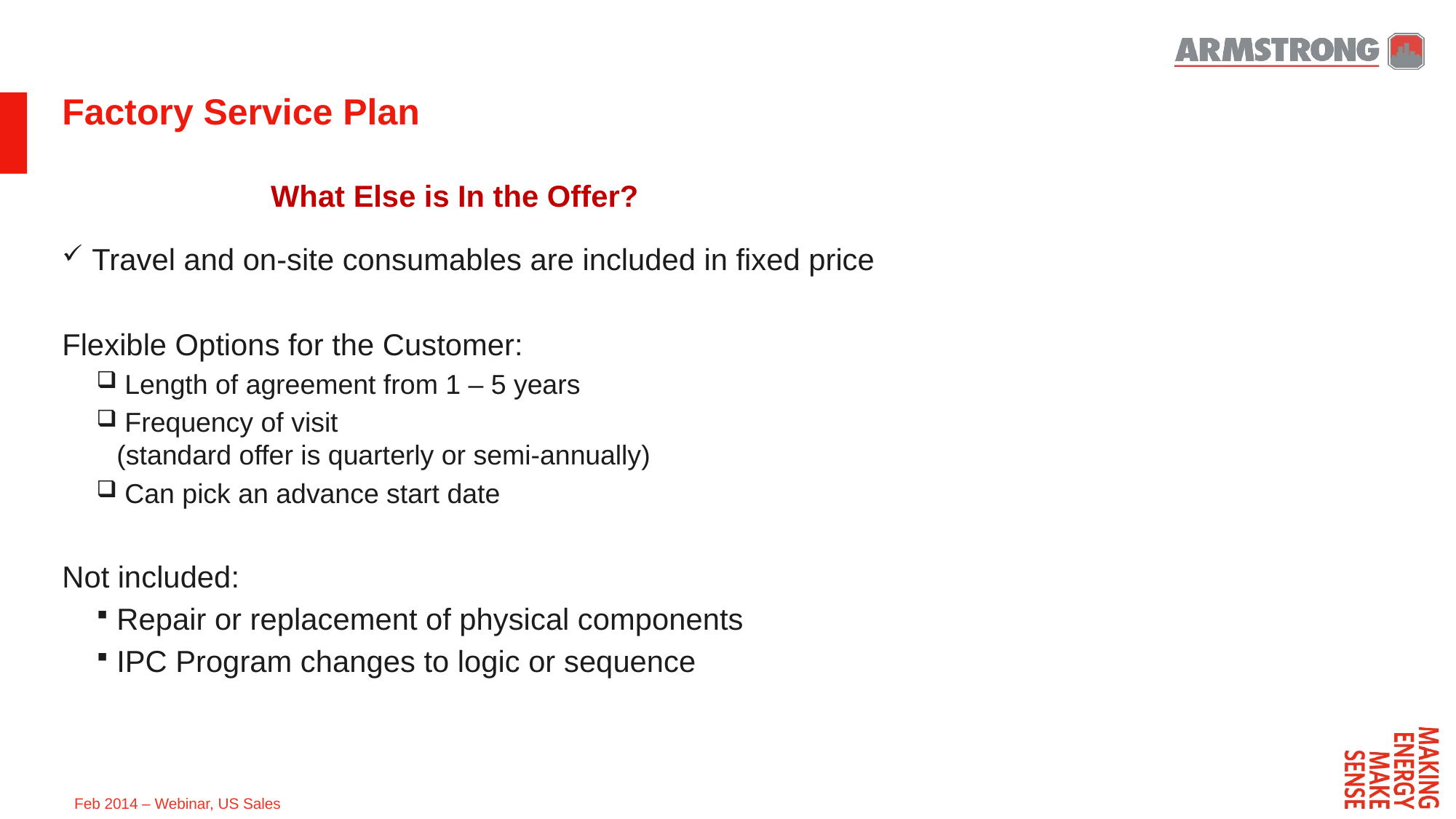

# Factory Service Plan
What Else is In the Offer?

 Travel and on-site consumables are included in fixed price

Flexible Options for the Customer:
 Length of agreement from 1 – 5 years
 Frequency of visit
(standard offer is quarterly or semi-annually)
 Can pick an advance start date

Not included:
Repair or replacement of physical components
IPC Program changes to logic or sequence